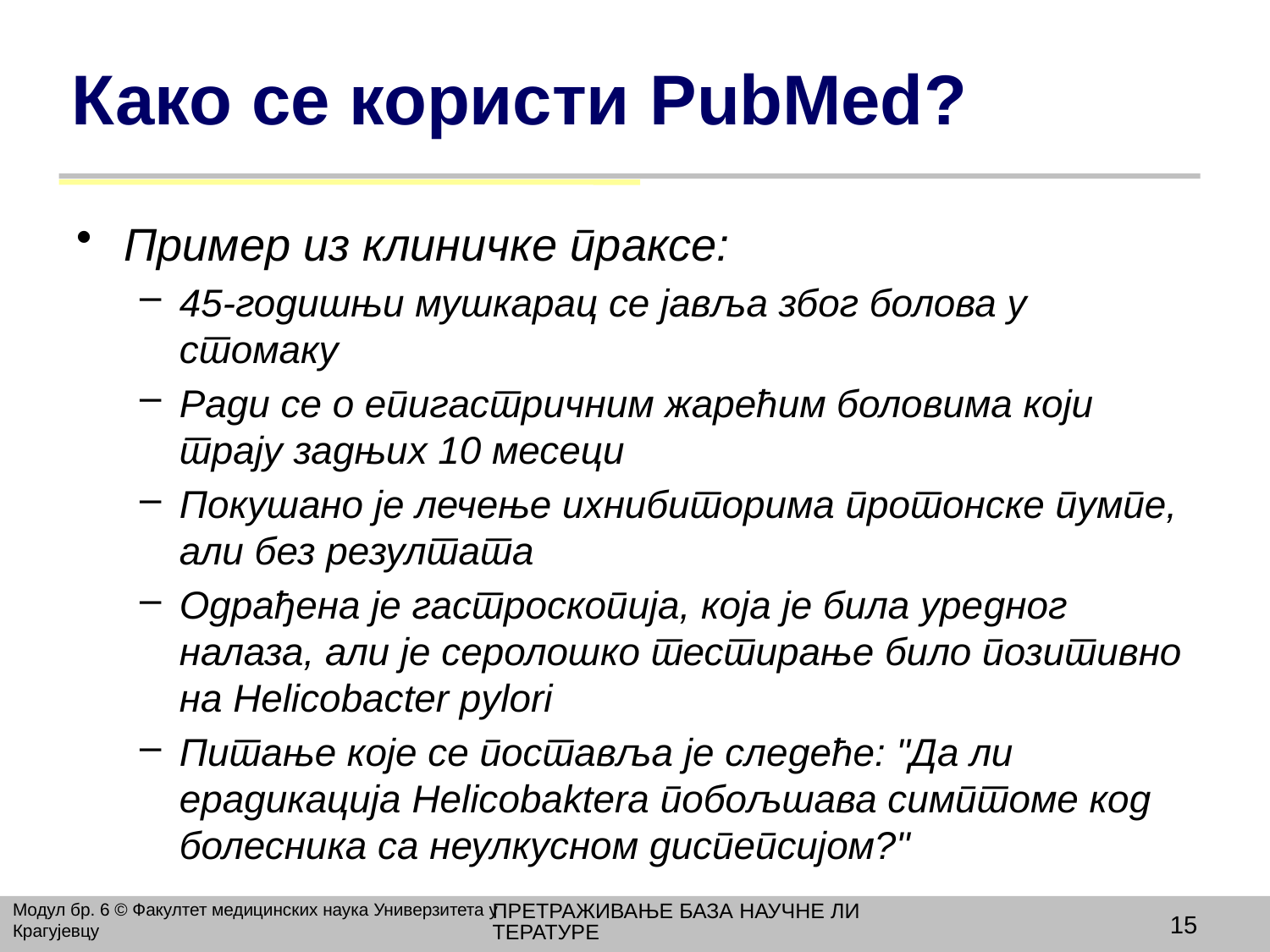

# Како се користи PubMed?
Пример из клиничке праксе:
45-годишњи мушкарац се јавља због болова у стомаку
Ради се о епигастричним жарећим боловима који трају задњих 10 месеци
Покушано је лечење ихнибиторима протонске пумпе, али без резултата
Одрађена је гастроскопија, која је била уредног налаза, али је серолошко тестирање било позитивно на Helicobacter pylori
Питање које се поставља је следеће: "Да ли ерадикација Helicobaktera побољшава симптоме код болесника са неулкусном диспепсијом?"
ПРЕТРАЖИВАЊЕ БАЗА НАУЧНЕ ЛИТЕРАТУРЕ
Модул бр. 6 © Факултет медицинских наука Универзитета у Крагујевцу
15